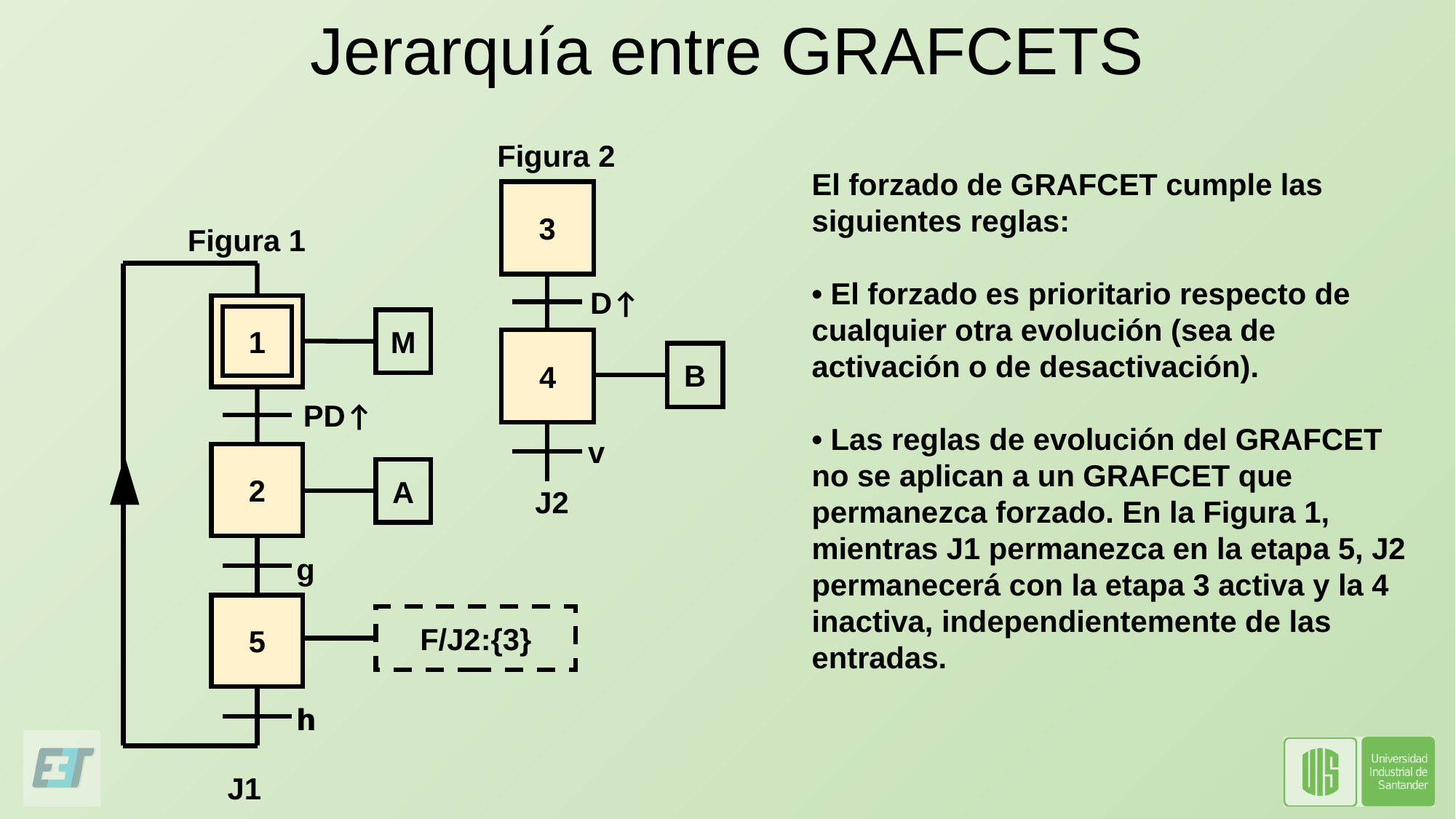

# Jerarquía entre GRAFCETS
Figura 2
3
D↑
4
B
v
J2
El forzado de GRAFCET cumple las siguientes reglas:

• El forzado es prioritario respecto de cualquier otra evolución (sea de activación o de desactivación).

• Las reglas de evolución del GRAFCET no se aplican a un GRAFCET que permanezca forzado. En la Figura 1, mientras J1 permanezca en la etapa 5, J2 permanecerá con la etapa 3 activa y la 4 inactiva, independientemente de las entradas.
Figura 1
1

M
PD↑
2

A
g
5
F/J2:{3}
h
h
J1